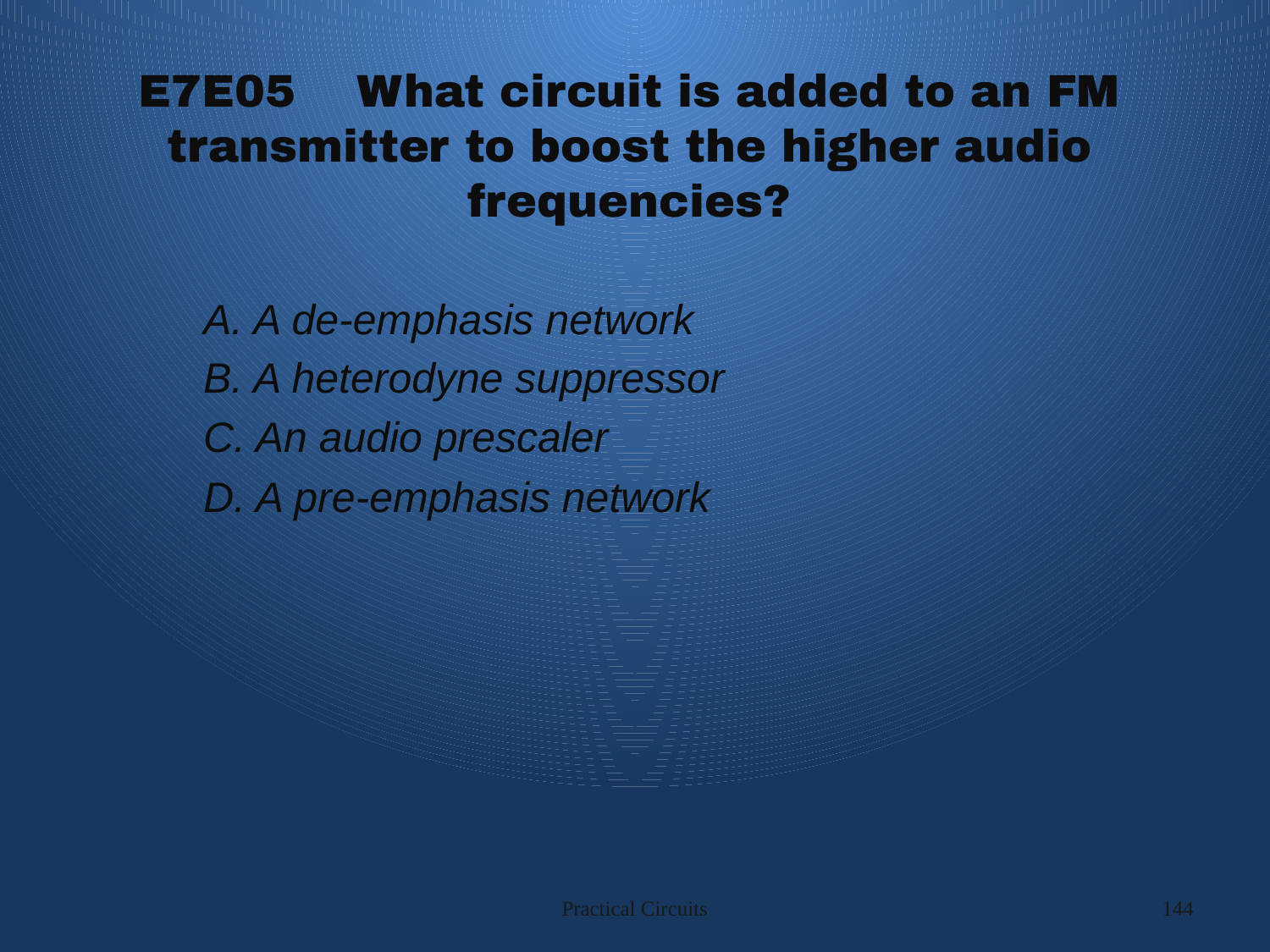

# E7E05    What circuit is added to an FM transmitter to boost the higher audio frequencies?
A. A de-emphasis network
B. A heterodyne suppressor
C. An audio prescaler
D. A pre-emphasis network
Practical Circuits
144